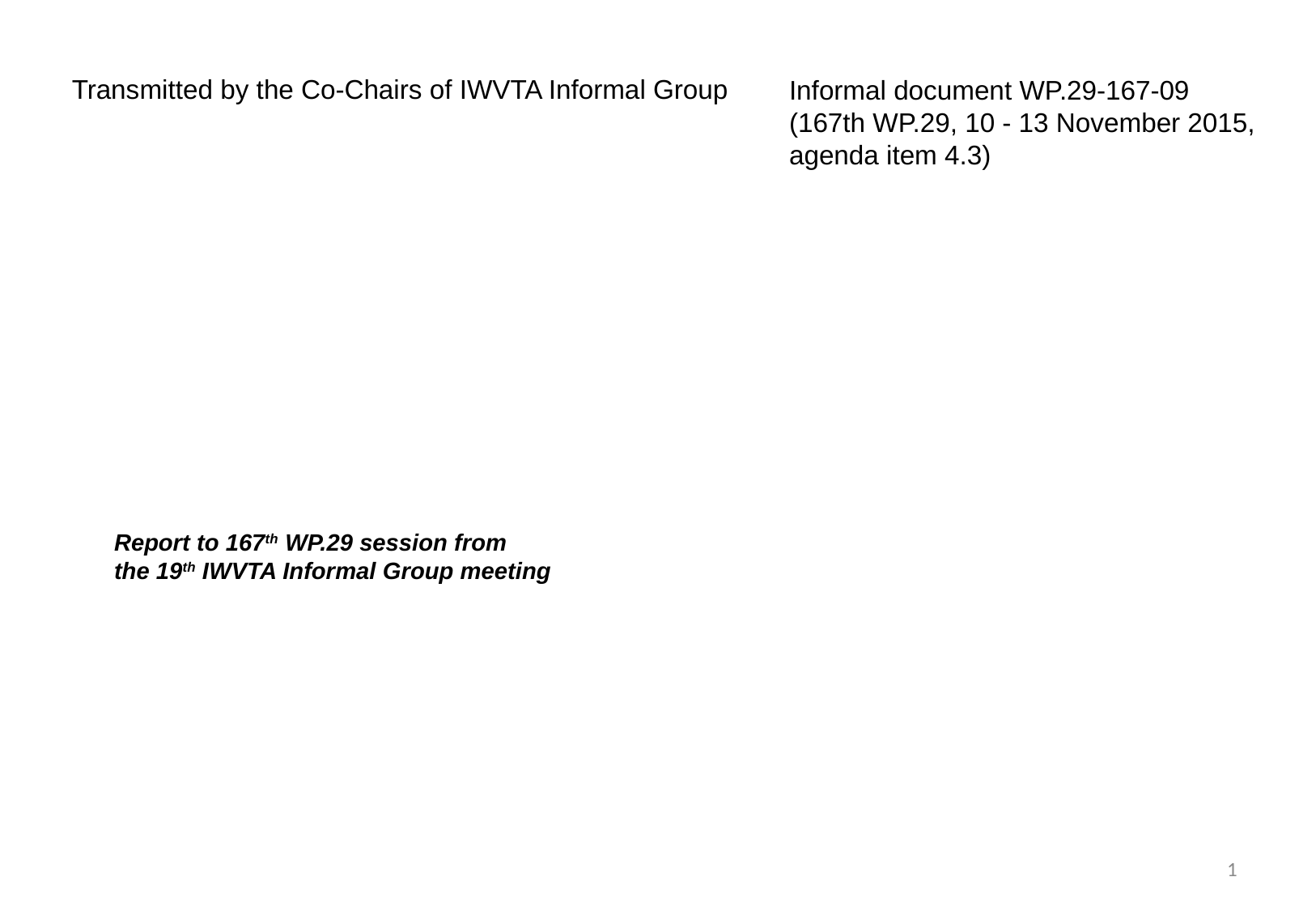

Transmitted by the Co-Chairs of IWVTA Informal Group
Informal document WP.29-167-09
(167th WP.29, 10 - 13 November 2015,
agenda item 4.3)
Report to 167th WP.29 session from
the 19th IWVTA Informal Group meeting
1